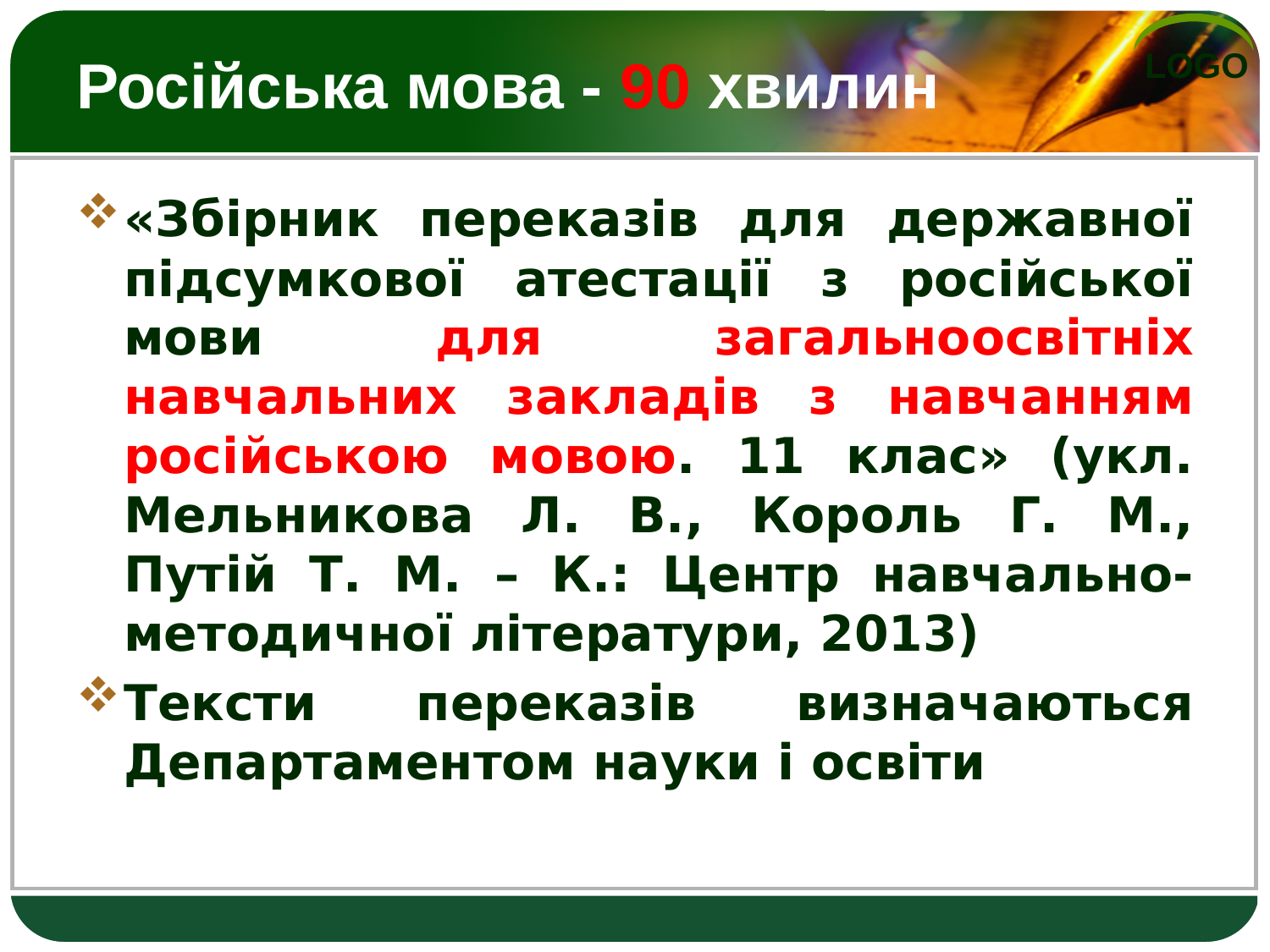

# Російська мова - 90 хвилин
«Збірник переказів для державної підсумкової атестації з російської мови для загальноосвітніх навчальних закладів з навчанням російською мовою. 11 клас» (укл. Мельникова Л. В., Король Г. М., Путій Т. М. – К.: Центр навчально-методичної літератури, 2013)
Тексти переказів визначаються Департаментом науки і освіти